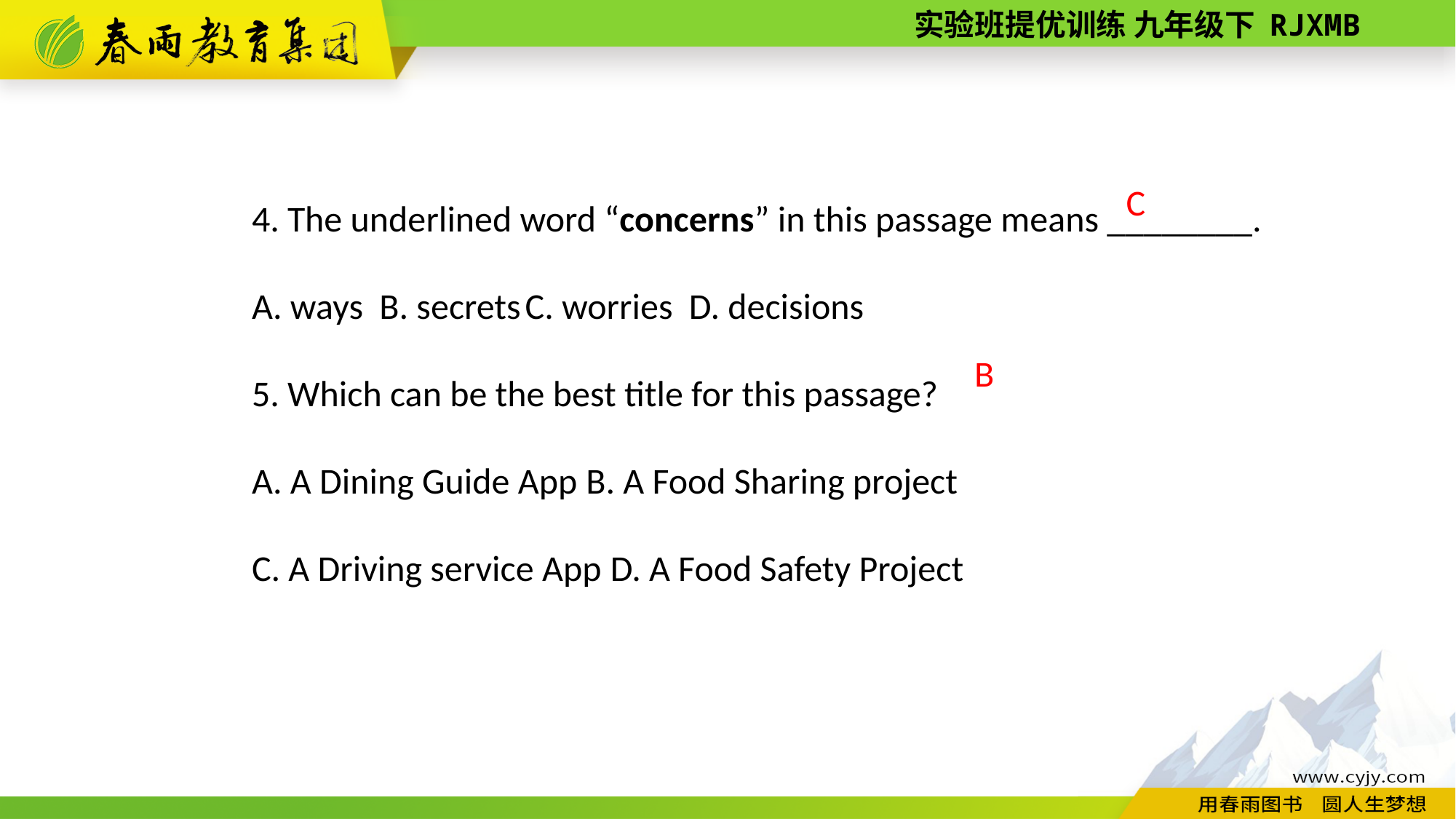

4. The underlined word “concerns” in this passage means ________.
A. ways  B. secrets C. worries  D. decisions
5. Which can be the best title for this passage?
A. A Dining Guide App  B. A Food Sharing project
C. A Driving service App  D. A Food Safety Project
C
B